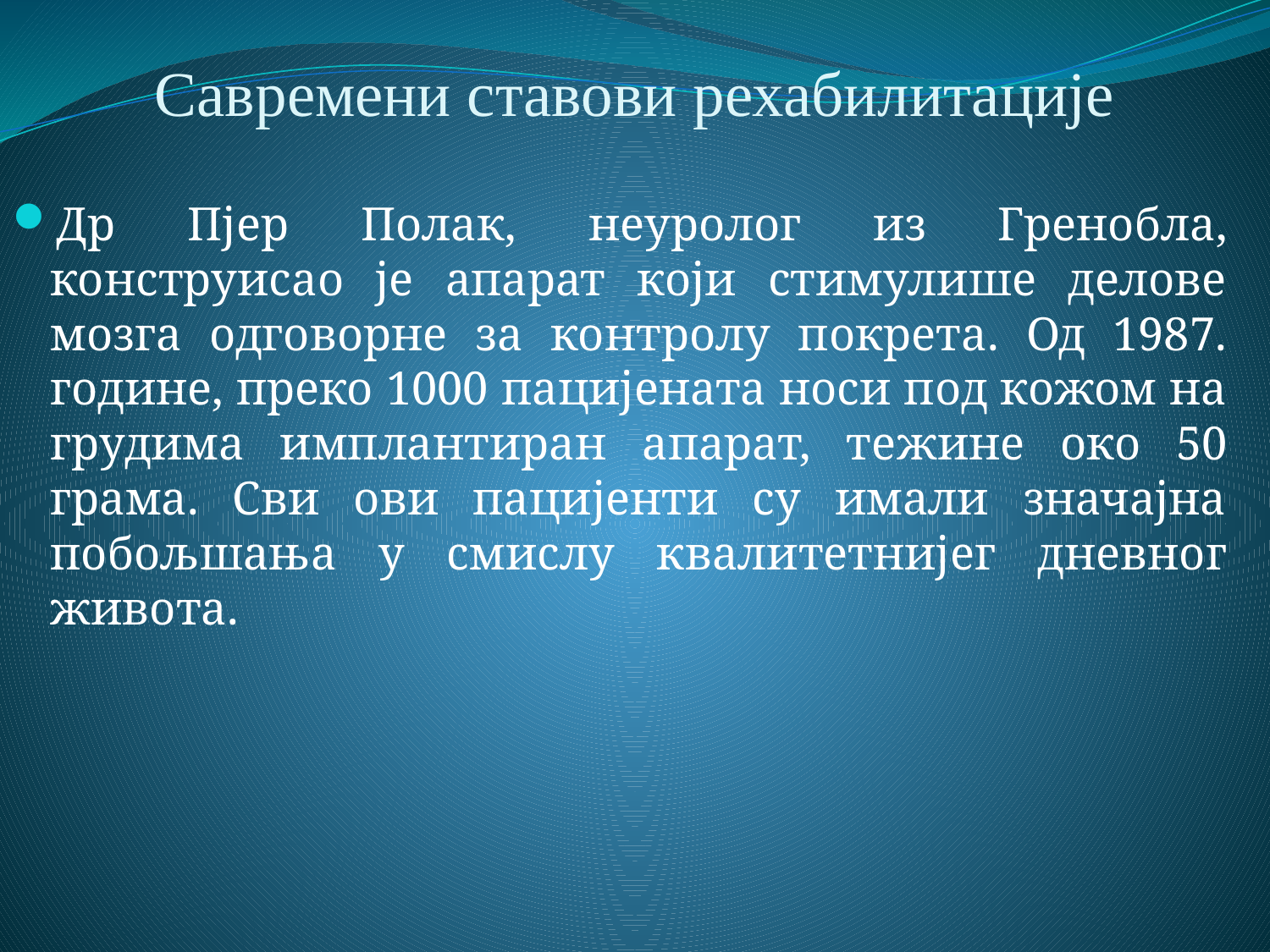

# Савремени ставови рехабилитације
Др Пјер Полак, неуролог из Гренобла, конструисао је апарат који стимулише делове мозга одговорне за контролу покрета. Од 1987. године, преко 1000 пацијената носи под кожом на грудима имплантиран апарат, тежине око 50 грама. Сви ови пацијенти су имали значајна побољшања у смислу квалитетнијег дневног живота.